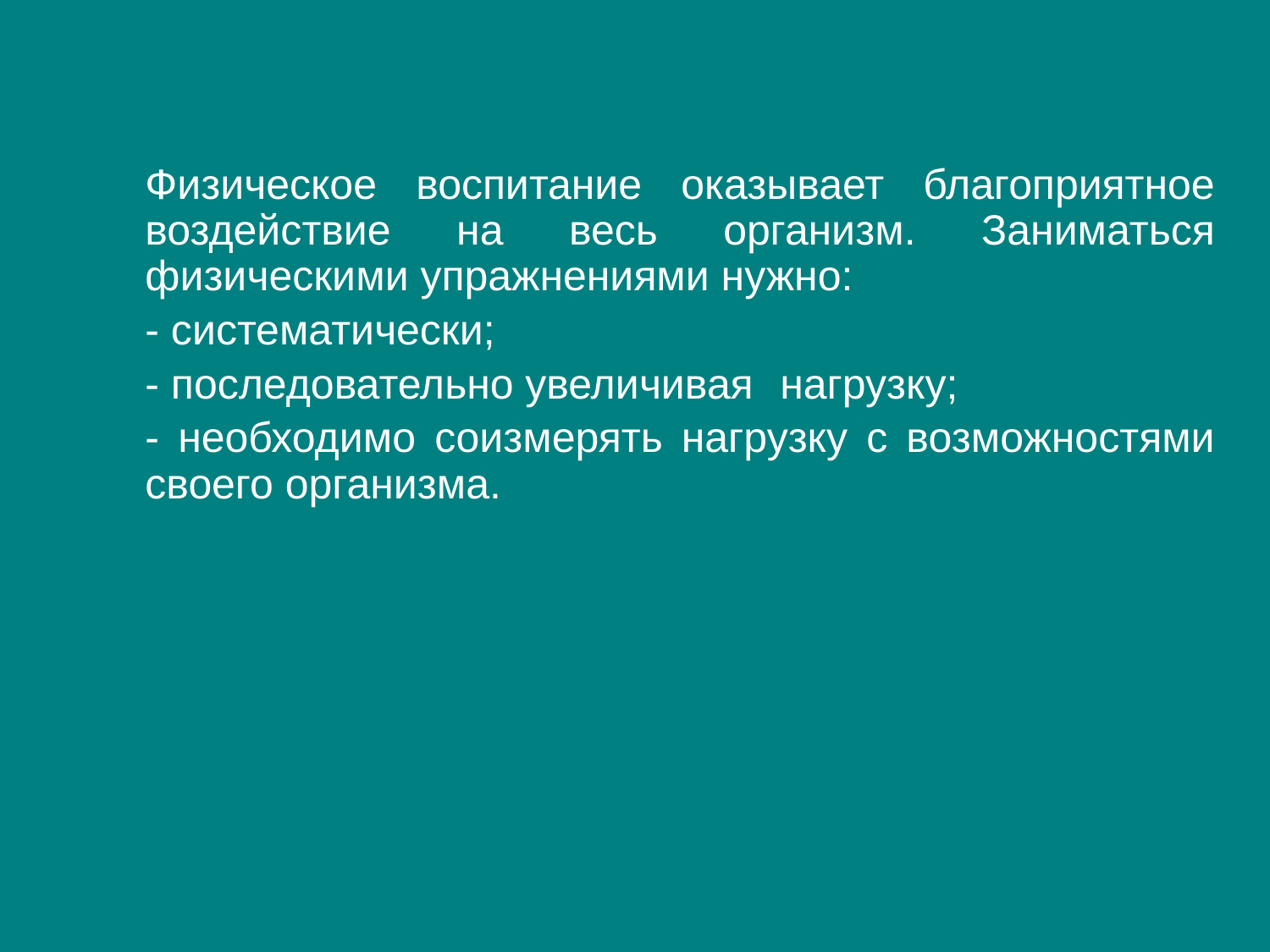

Физическое воспитание оказывает благоприятное воздействие на весь организм. Заниматься физическими упражнениями нужно:
	- систематически;
	- последовательно увеличивая	нагрузку;
	- необходимо соизмерять нагрузку с возможностями своего организма.